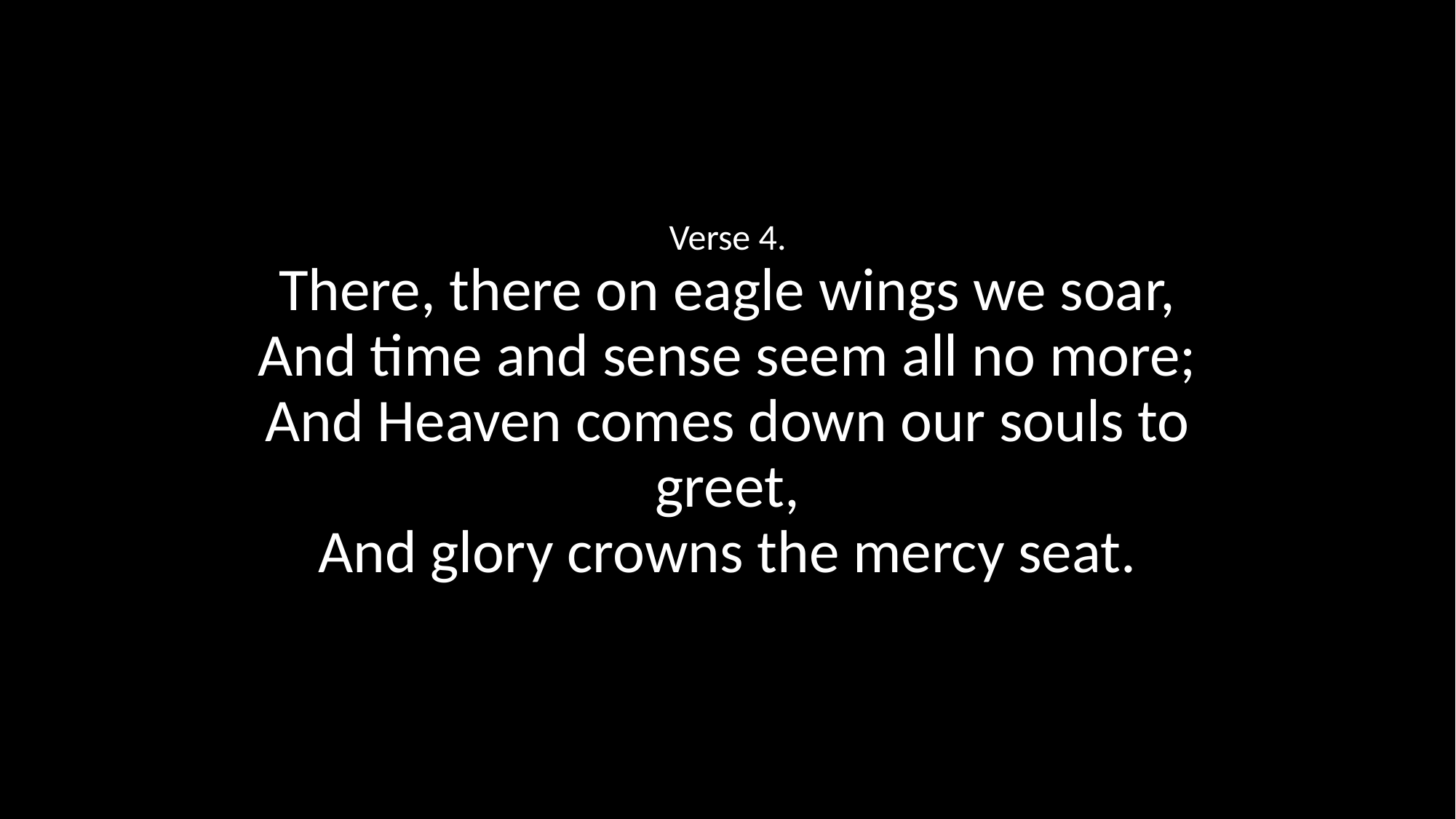

Verse 4.
There, there on eagle wings we soar,
And time and sense seem all no more;
And Heaven comes down our souls to greet,
And glory crowns the mercy seat.